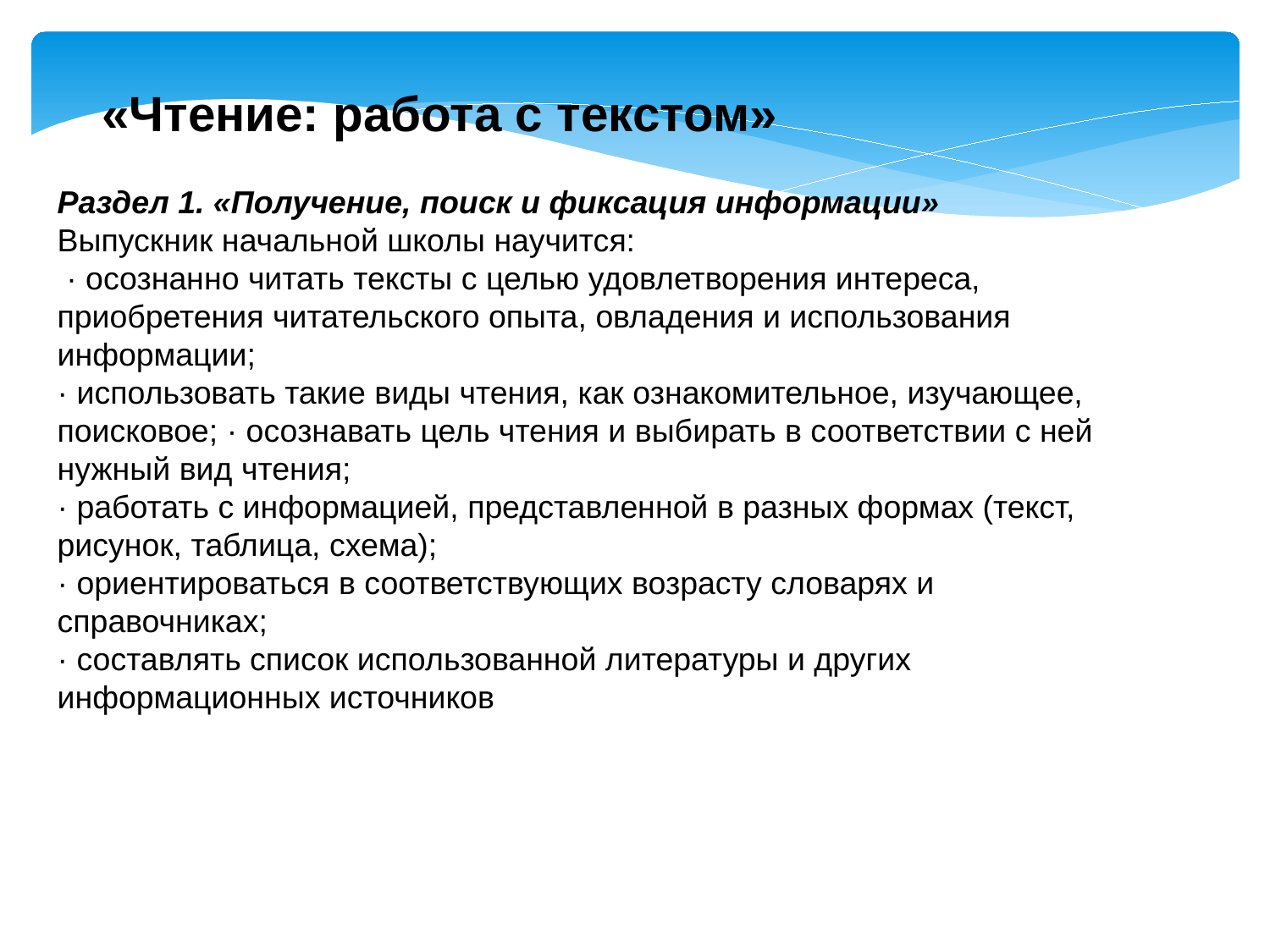

«Чтение: работа с текстом»
Раздел 1. «Получение, поиск и фиксация информации»
Выпускник начальной школы научится:
 · осознанно читать тексты с целью удовлетворения интереса, приобретения читательского опыта, овладения и использования информации;
· использовать такие виды чтения, как ознакомительное, изучающее, поисковое; · осознавать цель чтения и выбирать в соответствии с ней нужный вид чтения;
· работать с информацией, представленной в разных формах (текст, рисунок, таблица, схема);
· ориентироваться в соответствующих возрасту словарях и справочниках;
· составлять список использованной литературы и других информационных источников